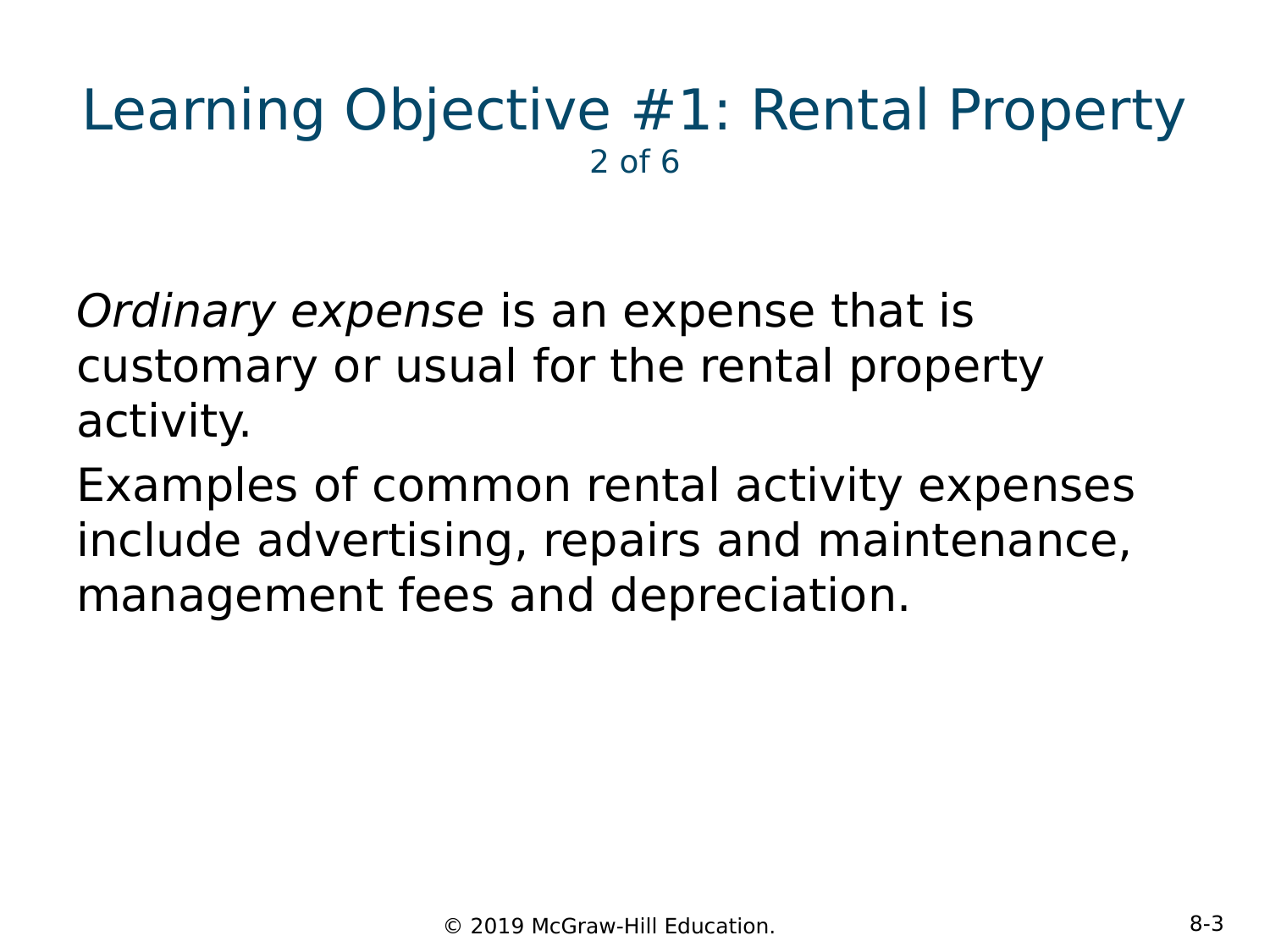

# Learning Objective #1: Rental Property 2 of 6
Ordinary expense is an expense that is customary or usual for the rental property activity.
Examples of common rental activity expenses include advertising, repairs and maintenance, management fees and depreciation.